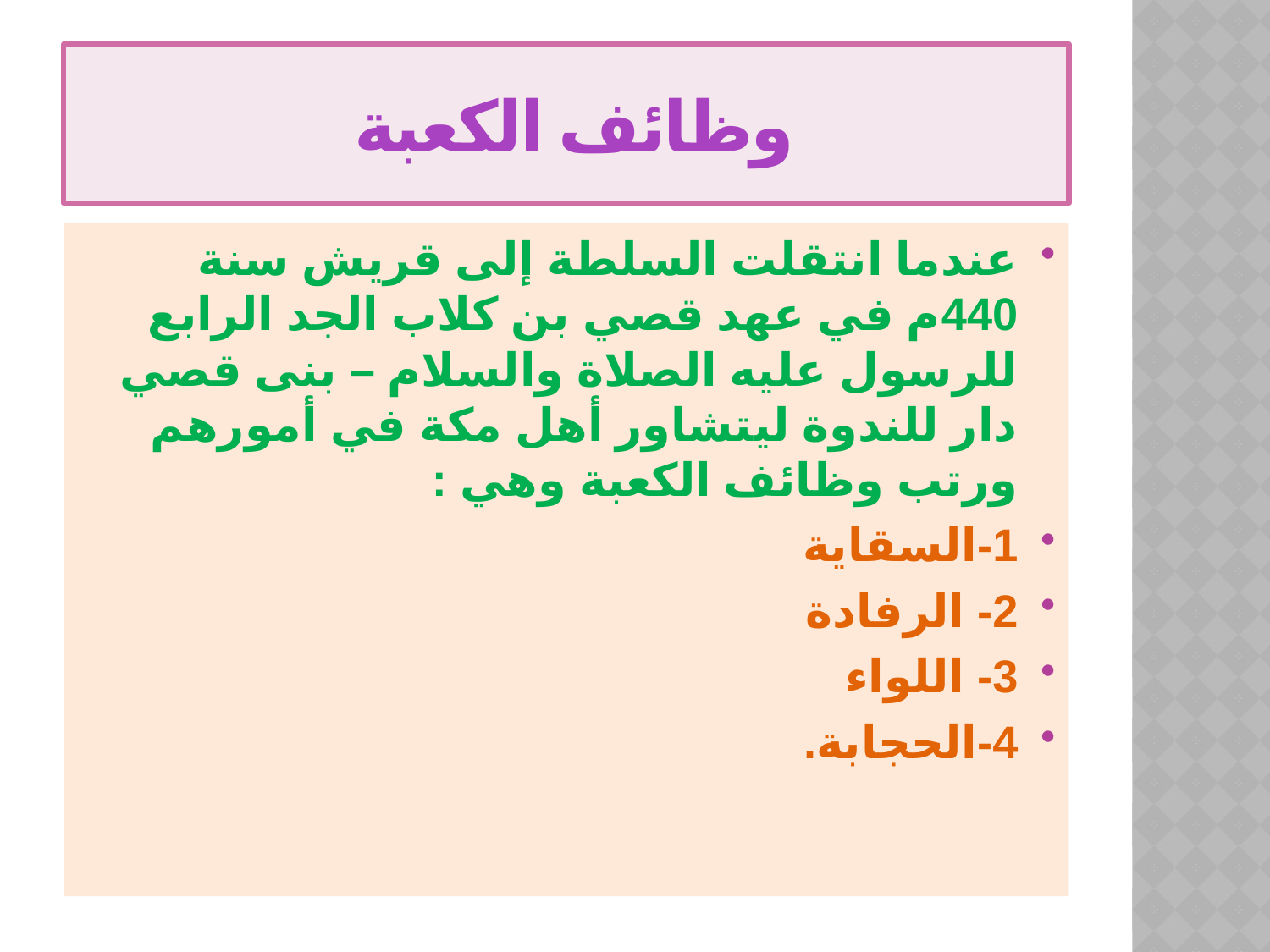

# وظائف الكعبة
عندما انتقلت السلطة إلى قريش سنة 440م في عهد قصي بن كلاب الجد الرابع للرسول عليه الصلاة والسلام – بنى قصي دار للندوة ليتشاور أهل مكة في أمورهم ورتب وظائف الكعبة وهي :
1-السقاية
2- الرفادة
3- اللواء
4-الحجابة.